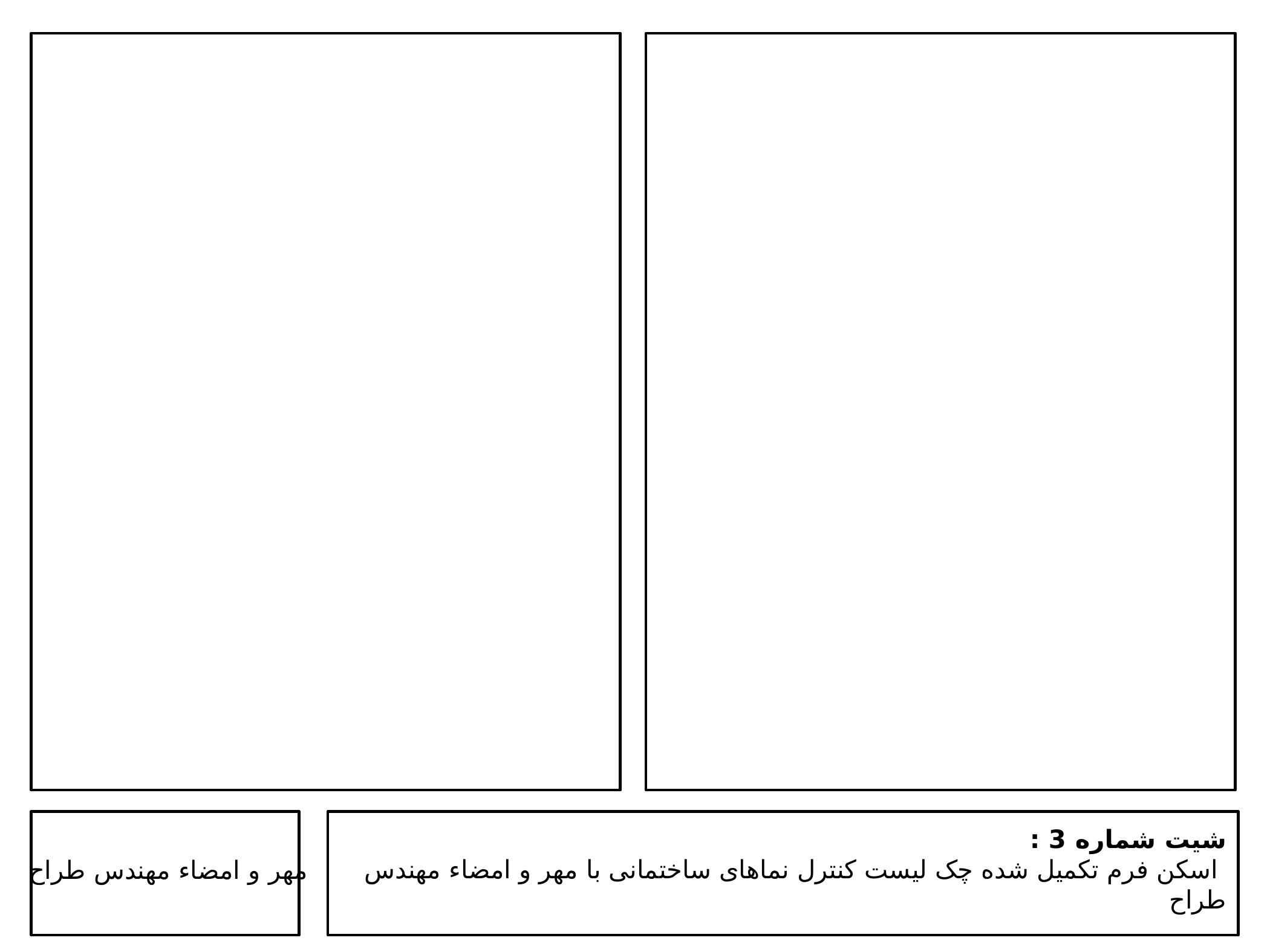

شیت شماره 3 :
 اسکن فرم تکمیل شده چک لیست کنترل نماهای ساختمانی با مهر و امضاء مهندس طراح
مهر و امضاء مهندس طراح